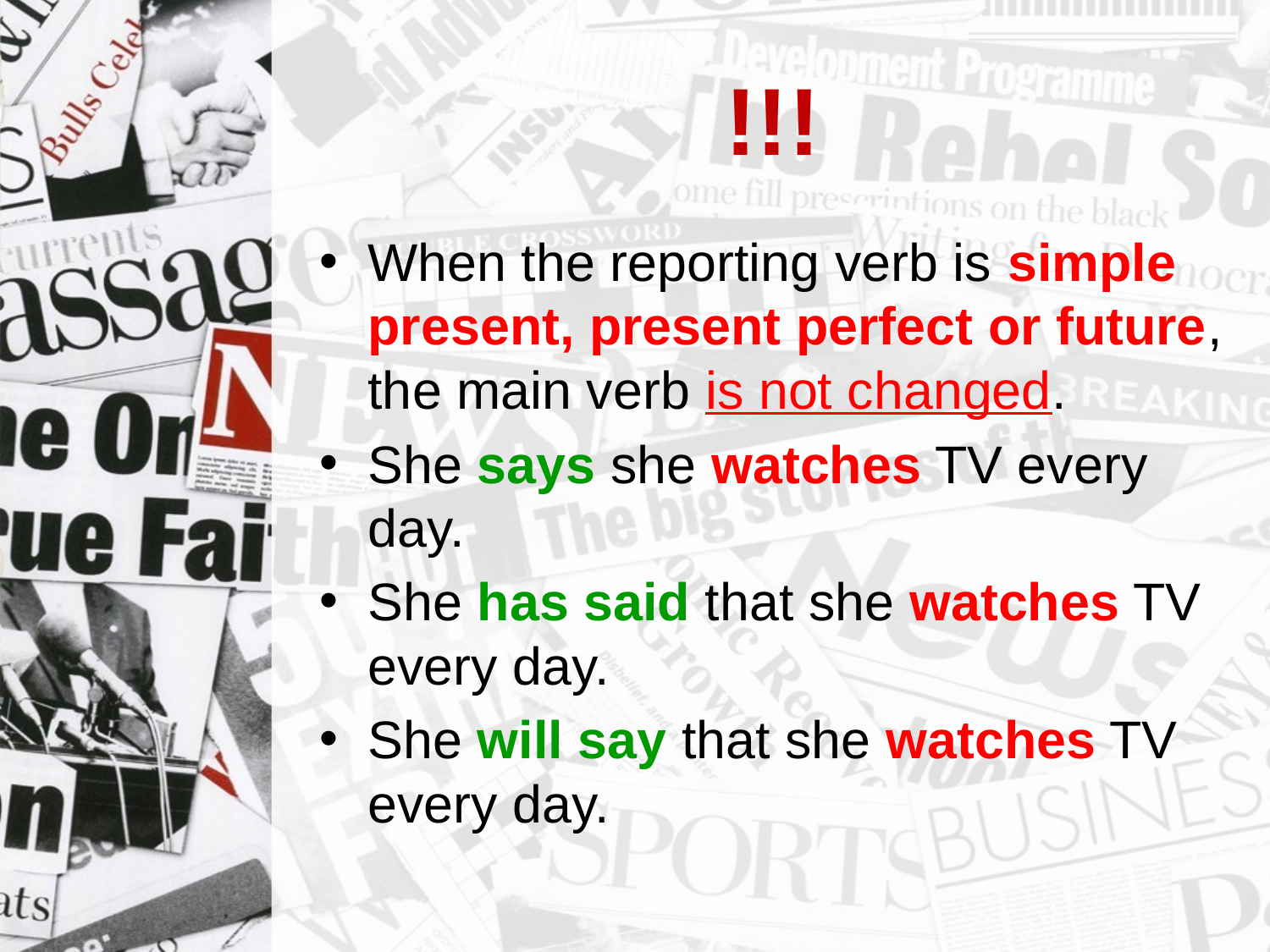

# !!!
When the reporting verb is simple present, present perfect or future, the main verb is not changed.
She says she watches TV every day.
She has said that she watches TV every day.
She will say that she watches TV every day.